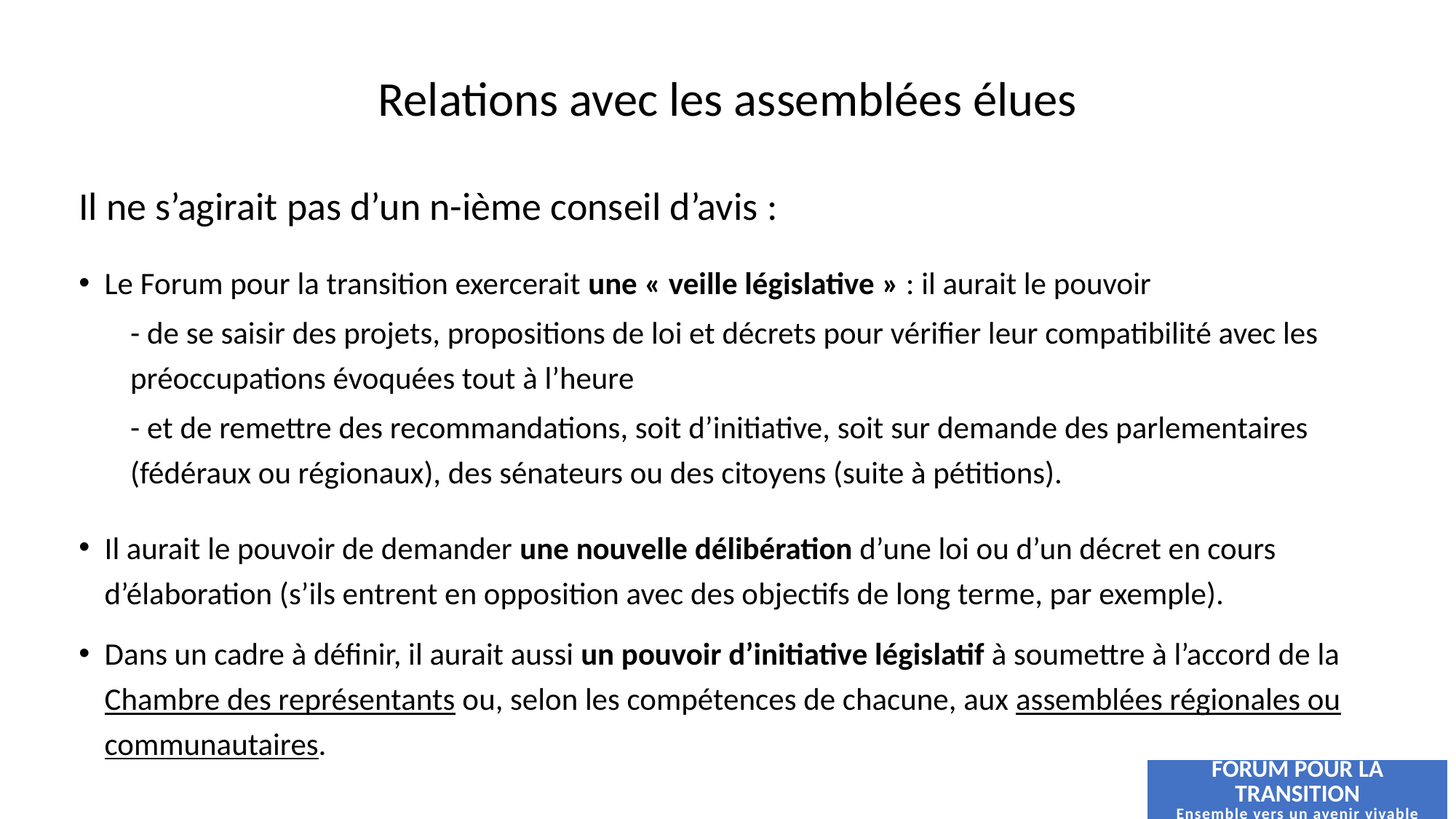

# Relations avec les assemblées élues

Il ne s’agirait pas d’un n-ième conseil d’avis :

Le Forum pour la transition exercerait une « veille législative » : il aurait le pouvoir
- de se saisir des projets, propositions de loi et décrets pour vérifier leur compatibilité avec les préoccupations évoquées tout à l’heure
- et de remettre des recommandations, soit d’initiative, soit sur demande des parlementaires (fédéraux ou régionaux), des sénateurs ou des citoyens (suite à pétitions).

Il aurait le pouvoir de demander une nouvelle délibération d’une loi ou d’un décret en cours d’élaboration (s’ils entrent en opposition avec des objectifs de long terme, par exemple).
Dans un cadre à définir, il aurait aussi un pouvoir d’initiative législatif à soumettre à l’accord de la Chambre des représentants ou, selon les compétences de chacune, aux assemblées régionales ou communautaires.